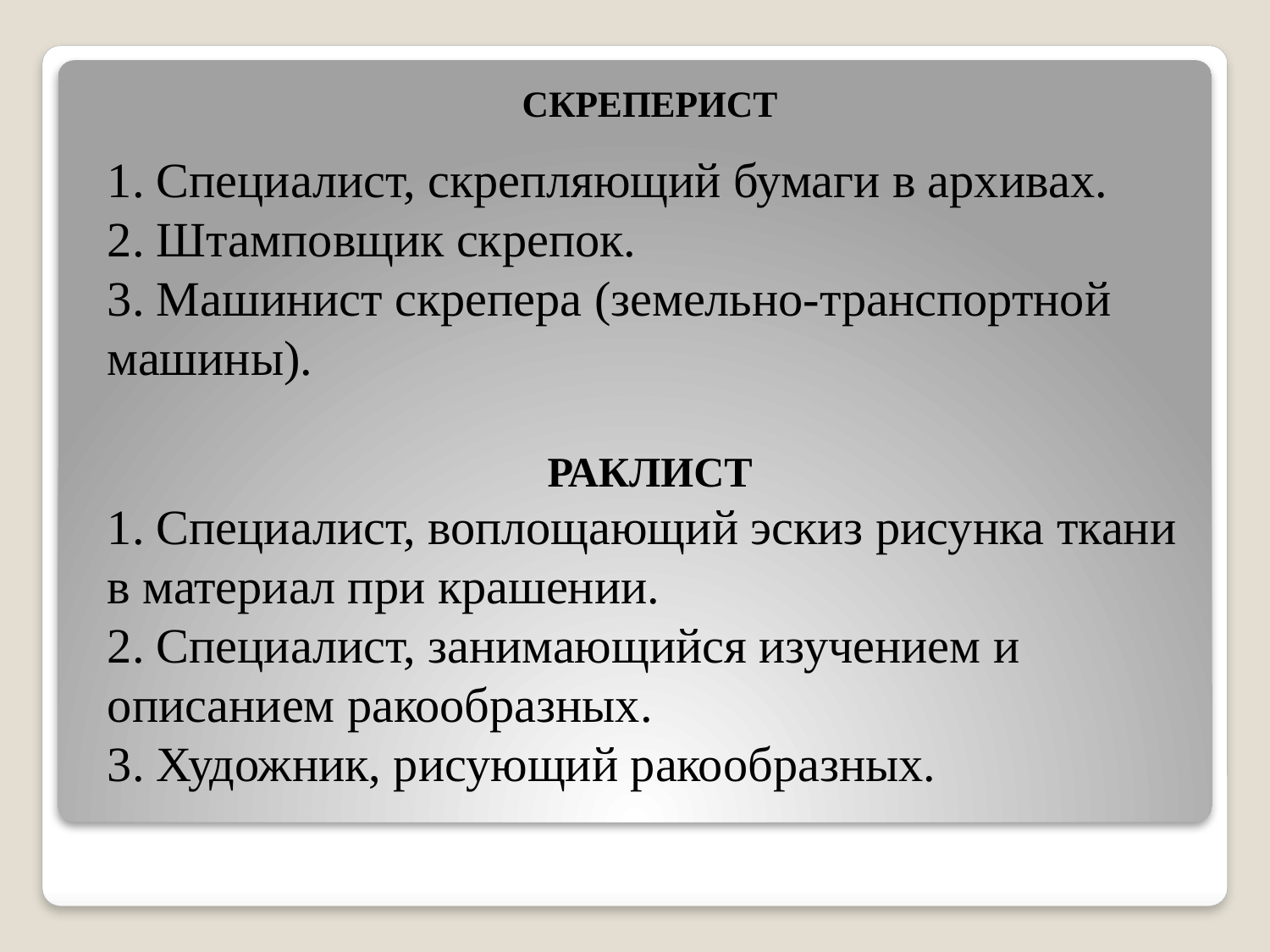

СКРЕПЕРИСТ
1. Специалист, скрепляющий бумаги в архивах.
2. Штамповщик скрепок.
3. Машинист скрепера (земельно-транспортной машины).

РАКЛИСТ
1. Специалист, воплощающий эскиз рисунка ткани в материал при крашении.
2. Специалист, занимающийся изучением и описанием ракообразных.
3. Художник, рисующий ракообразных.